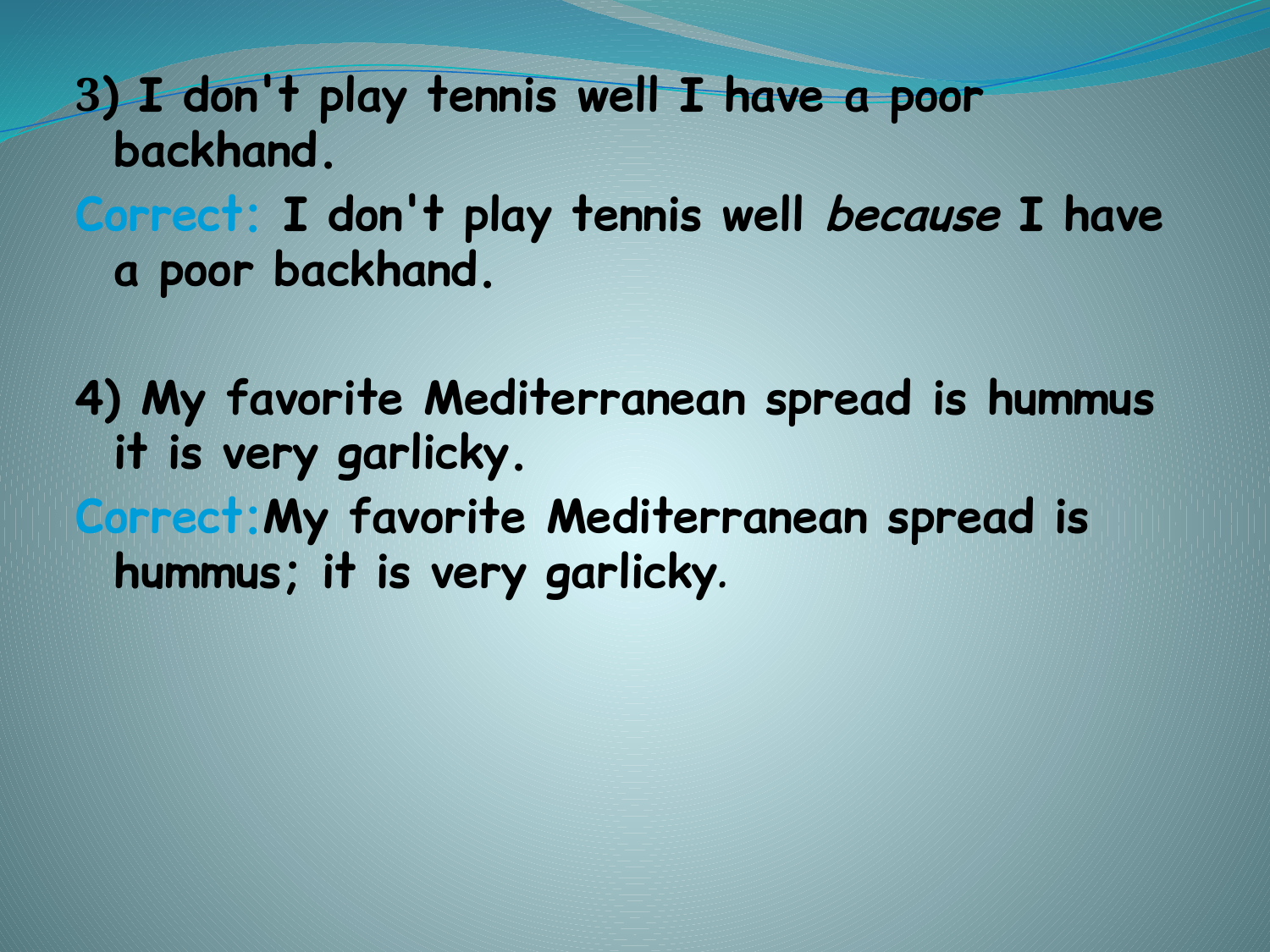

3) I don't play tennis well I have a poor backhand.
Correct: I don't play tennis well because I have a poor backhand.

4) My favorite Mediterranean spread is hummus it is very garlicky.
Correct:My favorite Mediterranean spread is hummus; it is very garlicky.